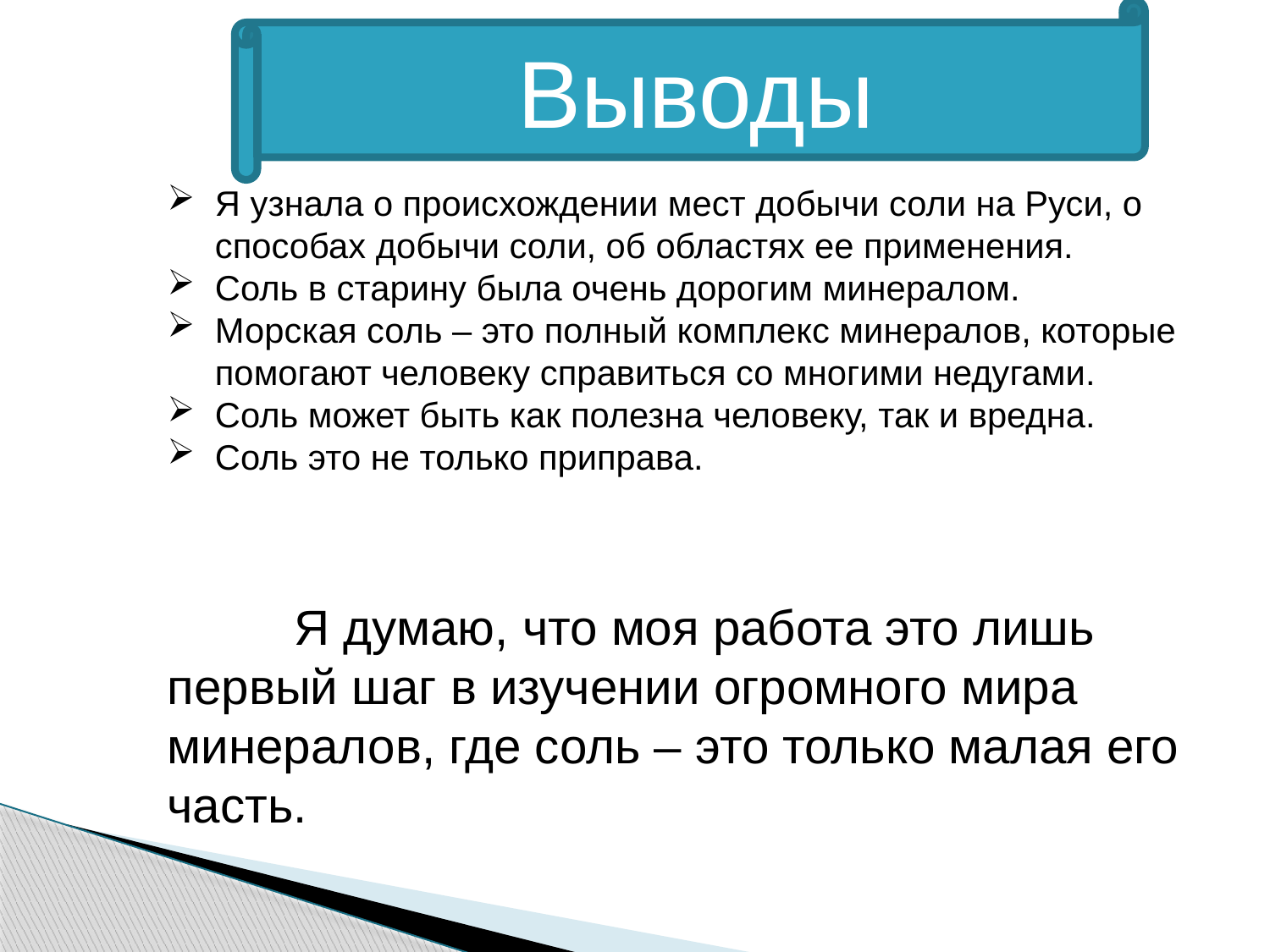

Выводы
Я узнала о происхождении мест добычи соли на Руси, о способах добычи соли, об областях ее применения.
Соль в старину была очень дорогим минералом.
Морская соль – это полный комплекс минералов, которые помогают человеку справиться со многими недугами.
Соль может быть как полезна человеку, так и вредна.
Соль это не только приправа.

	Я думаю, что моя работа это лишь первый шаг в изучении огромного мира минералов, где соль – это только малая его часть.